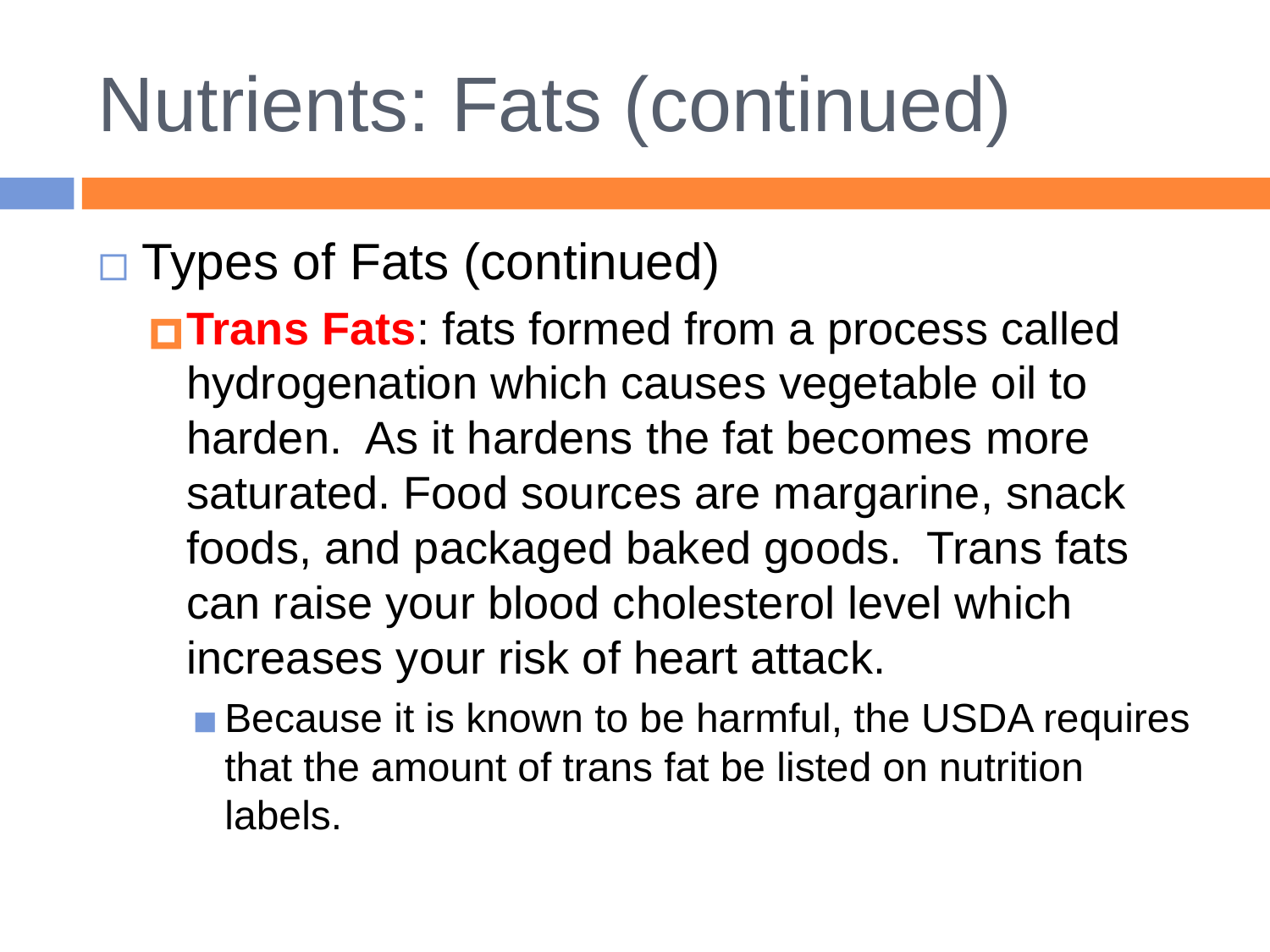

# Nutrients: Fats (continued)
Types of Fats (continued)
Trans Fats: fats formed from a process called hydrogenation which causes vegetable oil to harden.  As it hardens the fat becomes more saturated. Food sources are margarine, snack foods, and packaged baked goods.  Trans fats can raise your blood cholesterol level which increases your risk of heart attack.
Because it is known to be harmful, the USDA requires that the amount of trans fat be listed on nutrition labels.